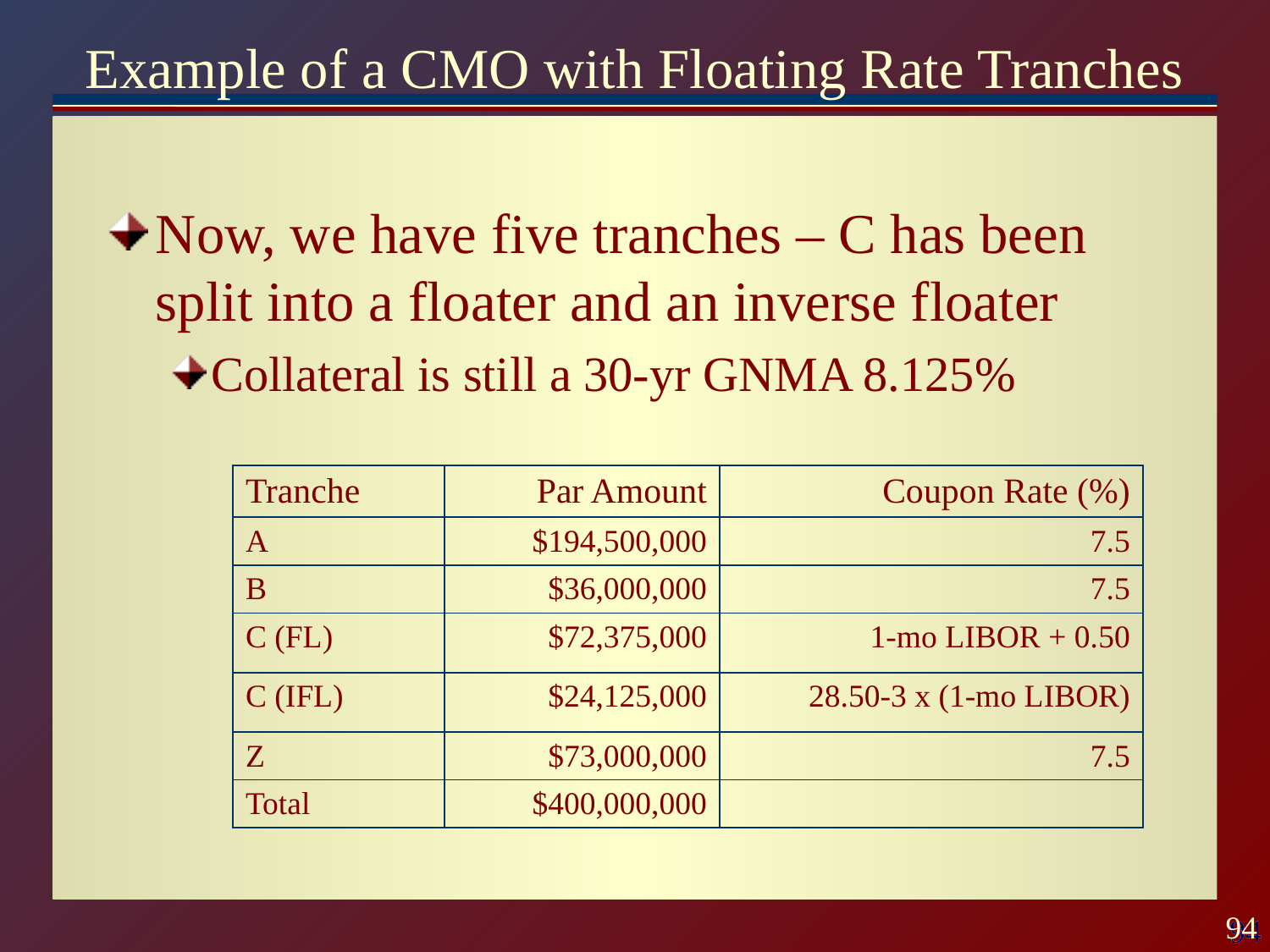

# Example of a CMO with Floating Rate Tranches
Now, we have five tranches – C has been split into a floater and an inverse floater
Collateral is still a 30-yr GNMA 8.125%
| Tranche | Par Amount | Coupon Rate (%) |
| --- | --- | --- |
| A | $194,500,000 | 7.5 |
| B | $36,000,000 | 7.5 |
| C (FL) | $72,375,000 | 1-mo LIBOR + 0.50 |
| C (IFL) | $24,125,000 | 28.50-3 x (1-mo LIBOR) |
| Z | $73,000,000 | 7.5 |
| Total | $400,000,000 |  |